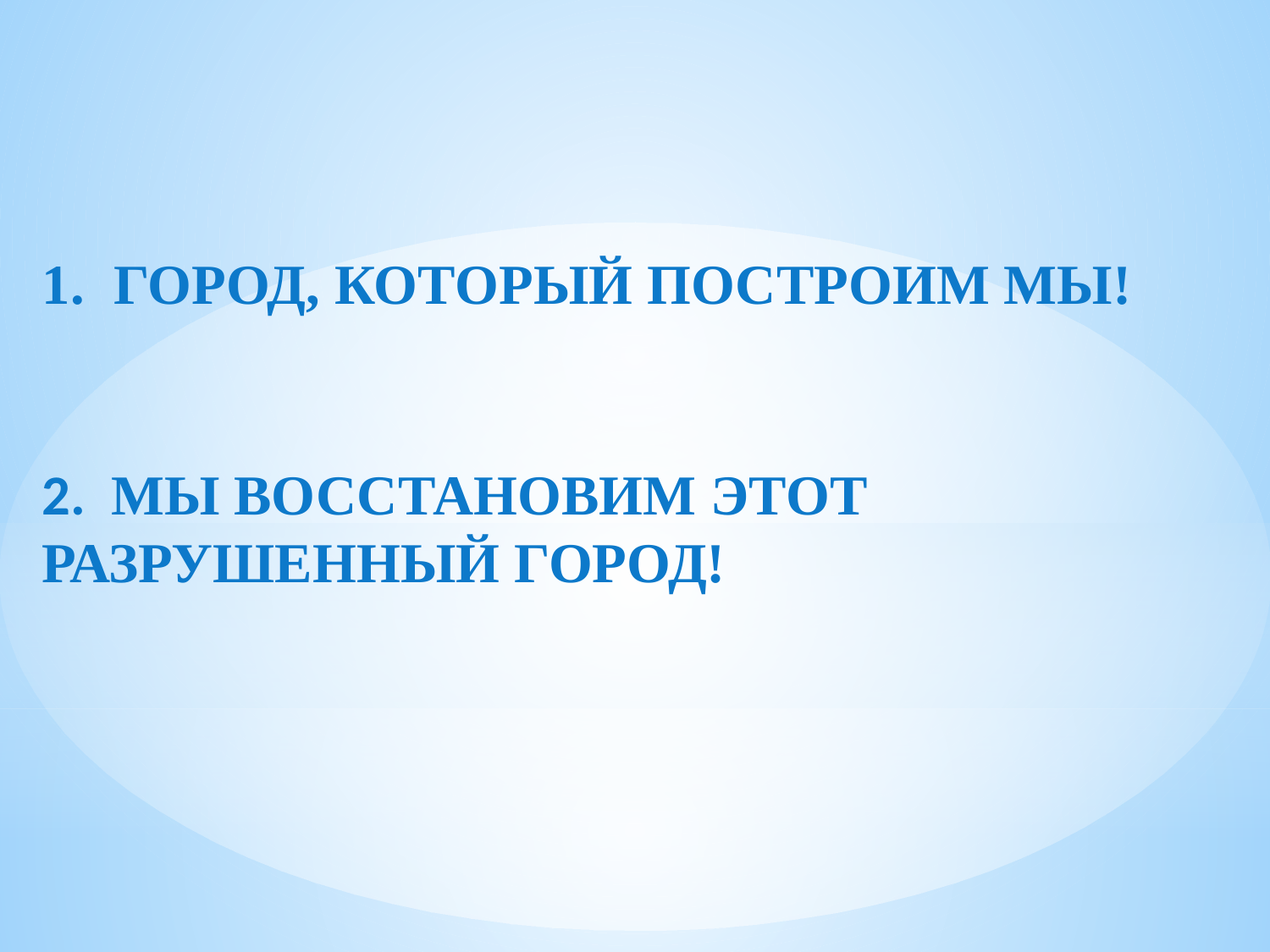

ГОРОД, КОТОРЫЙ ПОСТРОИМ МЫ!

2.  МЫ ВОССТАНОВИМ ЭТОТ РАЗРУШЕННЫЙ ГОРОД!